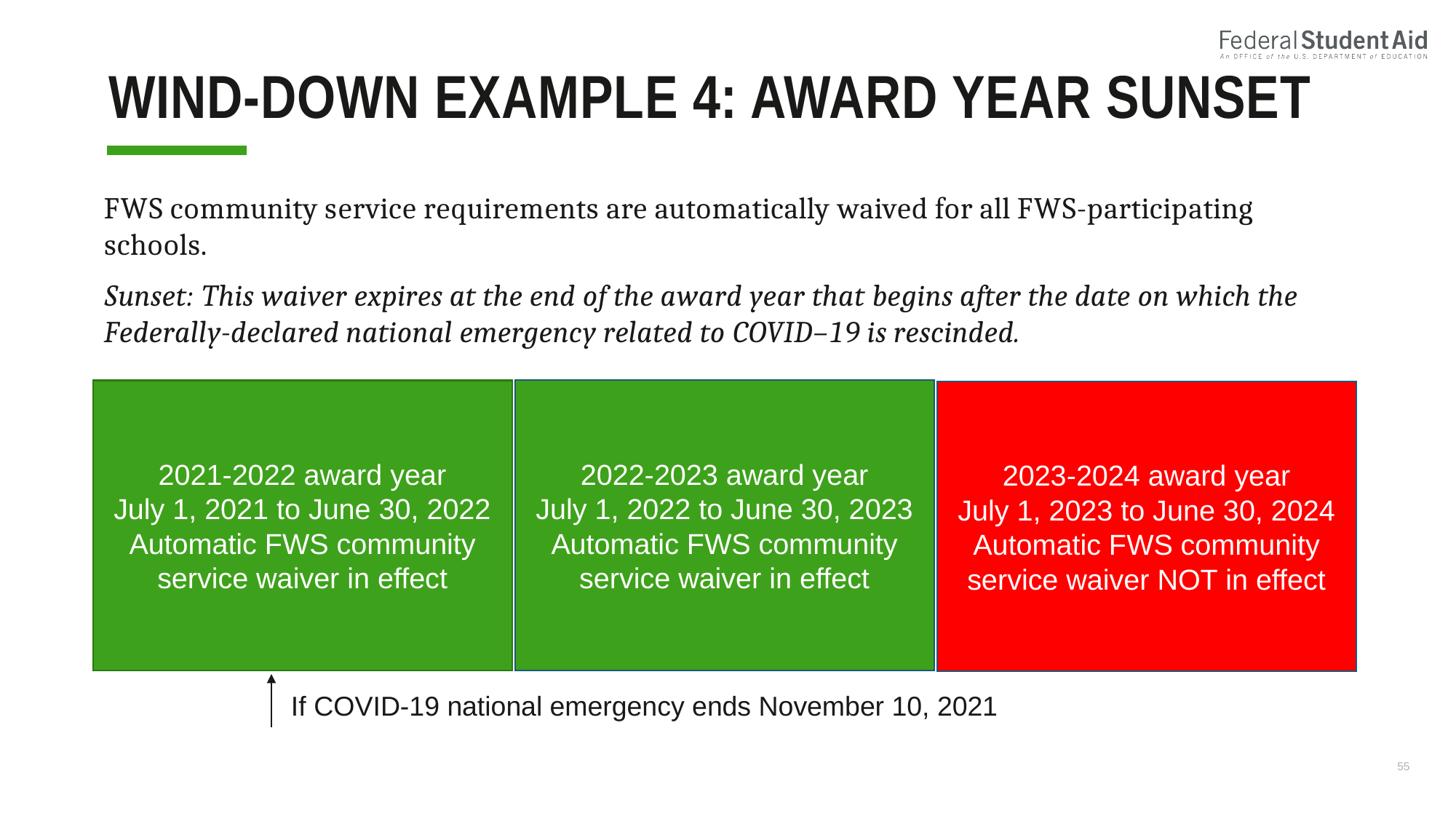

# Wind-down example 4: Award year sunset
FWS community service requirements are automatically waived for all FWS-participating schools.

Sunset: This waiver expires at the end of the award year that begins after the date on which the Federally-declared national emergency related to COVID–19 is rescinded.

2022-2023 award year
July 1, 2022 to June 30, 2023
Automatic FWS community service waiver in effect
2021-2022 award year
July 1, 2021 to June 30, 2022
Automatic FWS community service waiver in effect
2023-2024 award year
July 1, 2023 to June 30, 2024
Automatic FWS community service waiver NOT in effect
If COVID-19 national emergency ends November 10, 2021
55